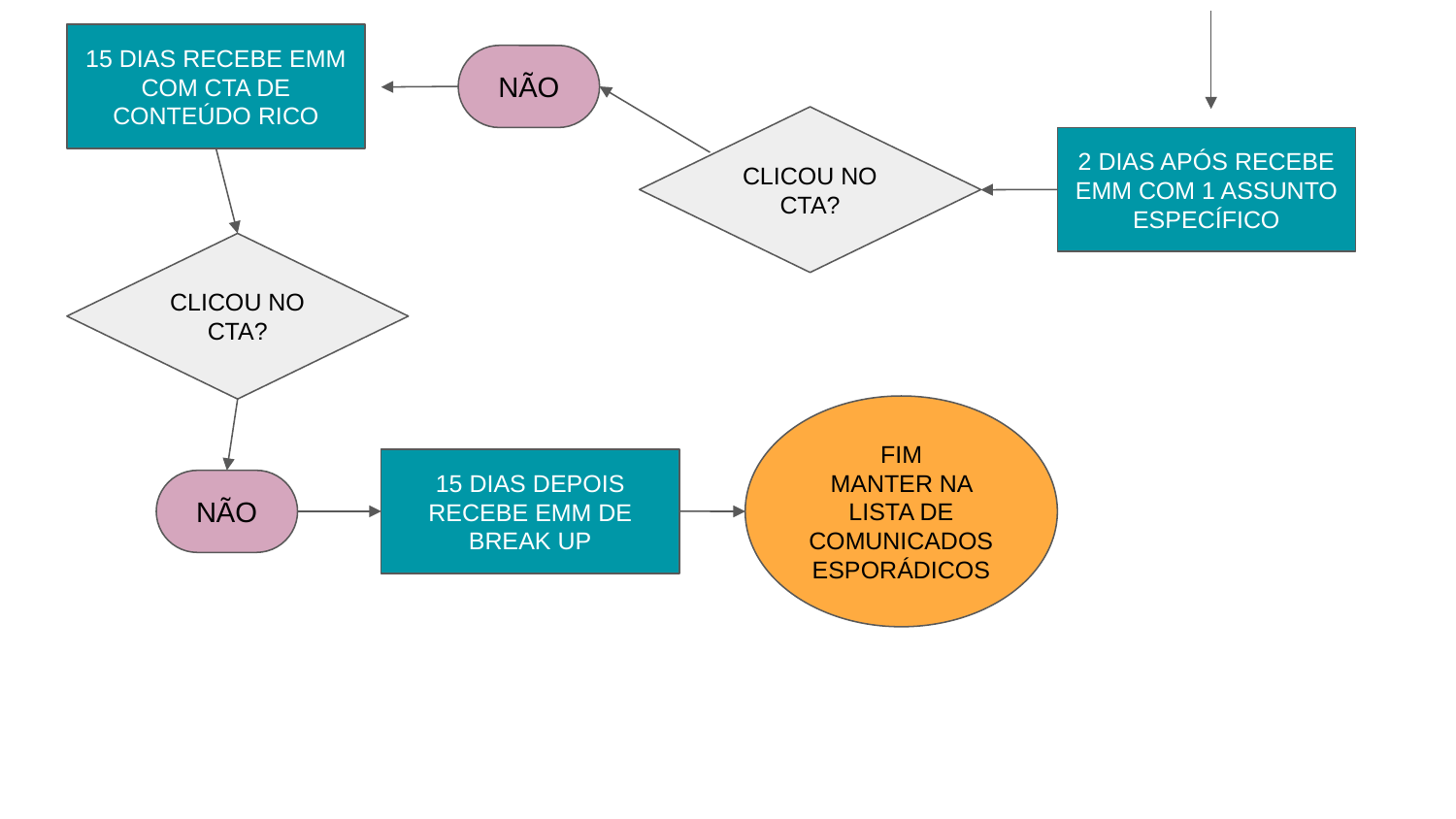

15 DIAS RECEBE EMM COM CTA DE CONTEÚDO RICO
NÃO
CLICOU NO CTA?
2 DIAS APÓS RECEBE EMM COM 1 ASSUNTO ESPECÍFICO
CLICOU NO CTA?
FIM
MANTER NA LISTA DE COMUNICADOS ESPORÁDICOS
15 DIAS DEPOIS RECEBE EMM DE BREAK UP
NÃO